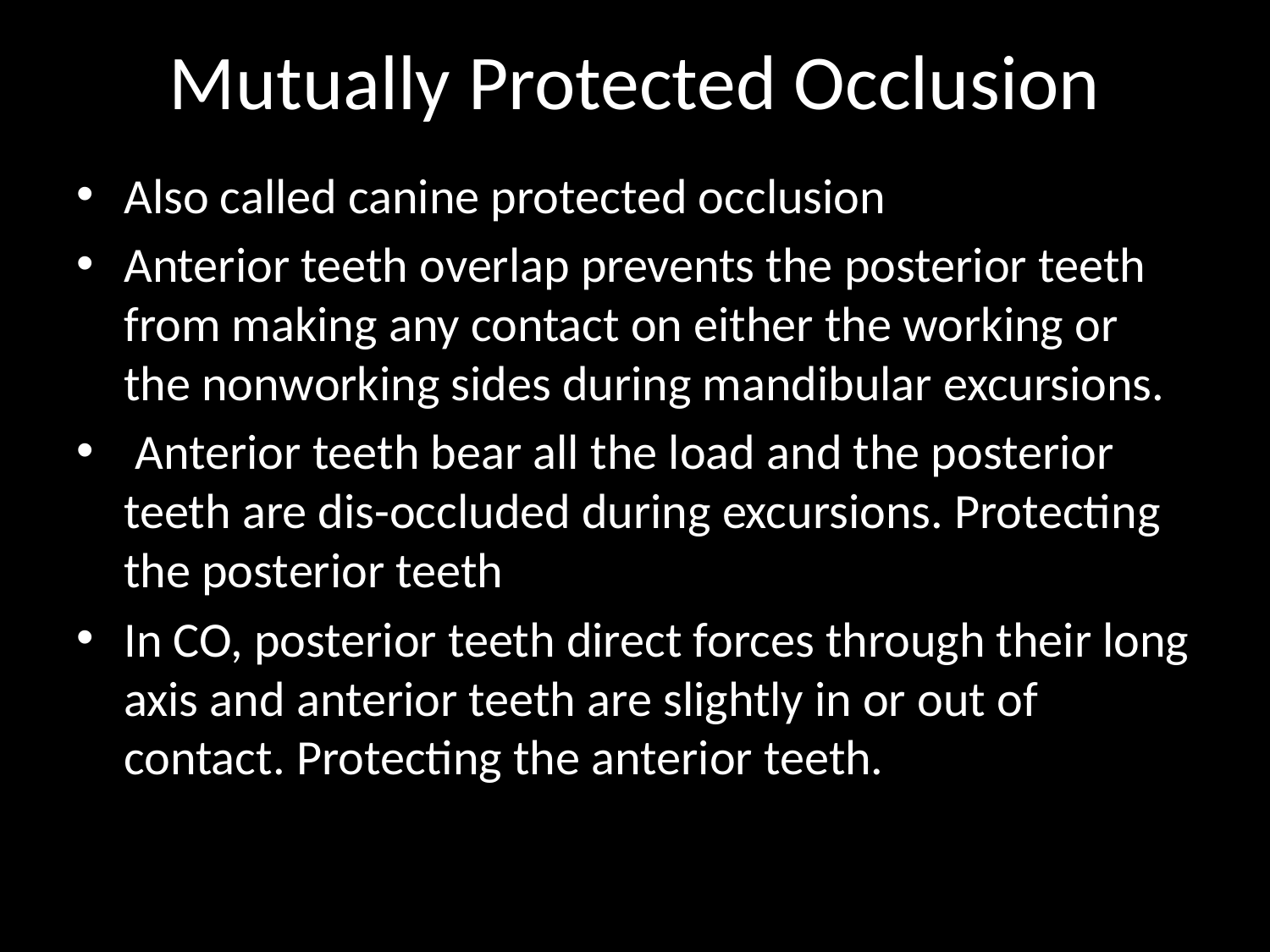

# Mutually Protected Occlusion
Also called canine protected occlusion
Anterior teeth overlap prevents the posterior teeth from making any contact on either the working or the nonworking sides during mandibular excursions.
 Anterior teeth bear all the load and the posterior teeth are dis-occluded during excursions. Protecting the posterior teeth
In CO, posterior teeth direct forces through their long axis and anterior teeth are slightly in or out of contact. Protecting the anterior teeth.